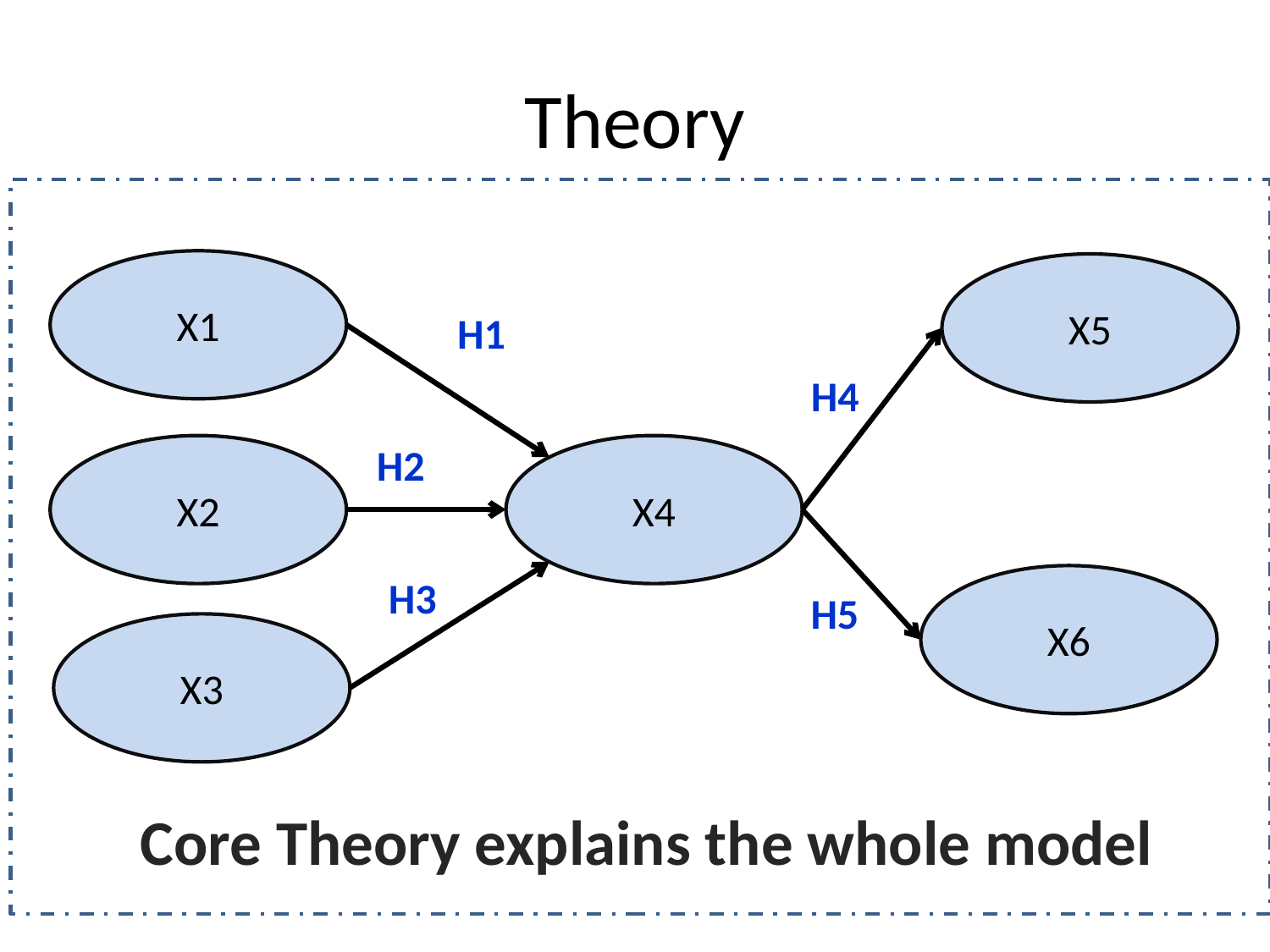

# Theory

X1
X5
H1
H4
H2
X2
X4
H3
X6
H5
X3
Core Theory explains the whole model